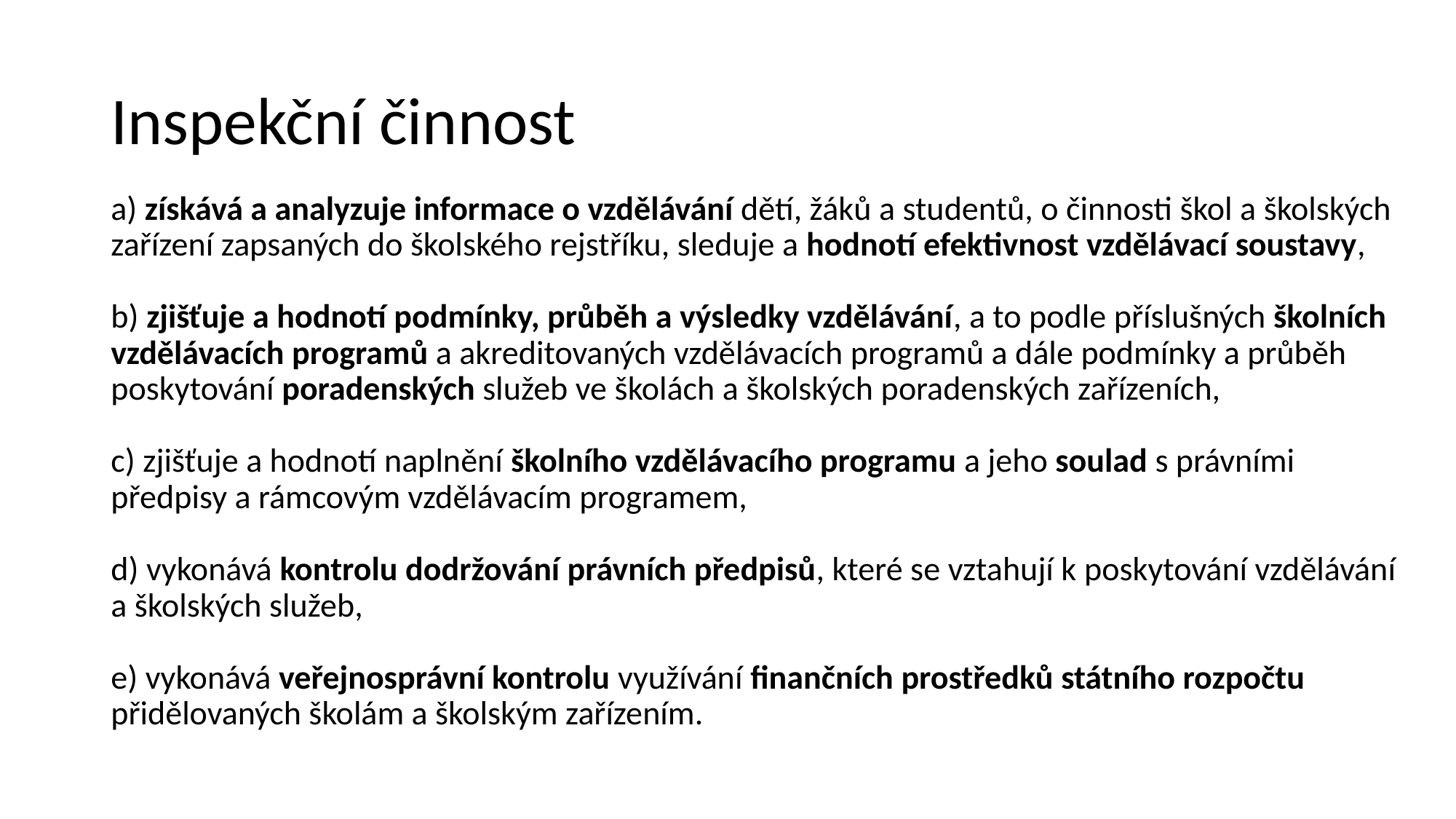

# Inspekční činnost
a) získává a analyzuje informace o vzdělávání dětí, žáků a studentů, o činnosti škol a školských zařízení zapsaných do školského rejstříku, sleduje a hodnotí efektivnost vzdělávací soustavy,
b) zjišťuje a hodnotí podmínky, průběh a výsledky vzdělávání, a to podle příslušných školních vzdělávacích programů a akreditovaných vzdělávacích programů a dále podmínky a průběh poskytování poradenských služeb ve školách a školských poradenských zařízeních,
c) zjišťuje a hodnotí naplnění školního vzdělávacího programu a jeho soulad s právními předpisy a rámcovým vzdělávacím programem,
d) vykonává kontrolu dodržování právních předpisů, které se vztahují k poskytování vzdělávání a školských služeb,
e) vykonává veřejnosprávní kontrolu využívání finančních prostředků státního rozpočtu přidělovaných školám a školským zařízením.